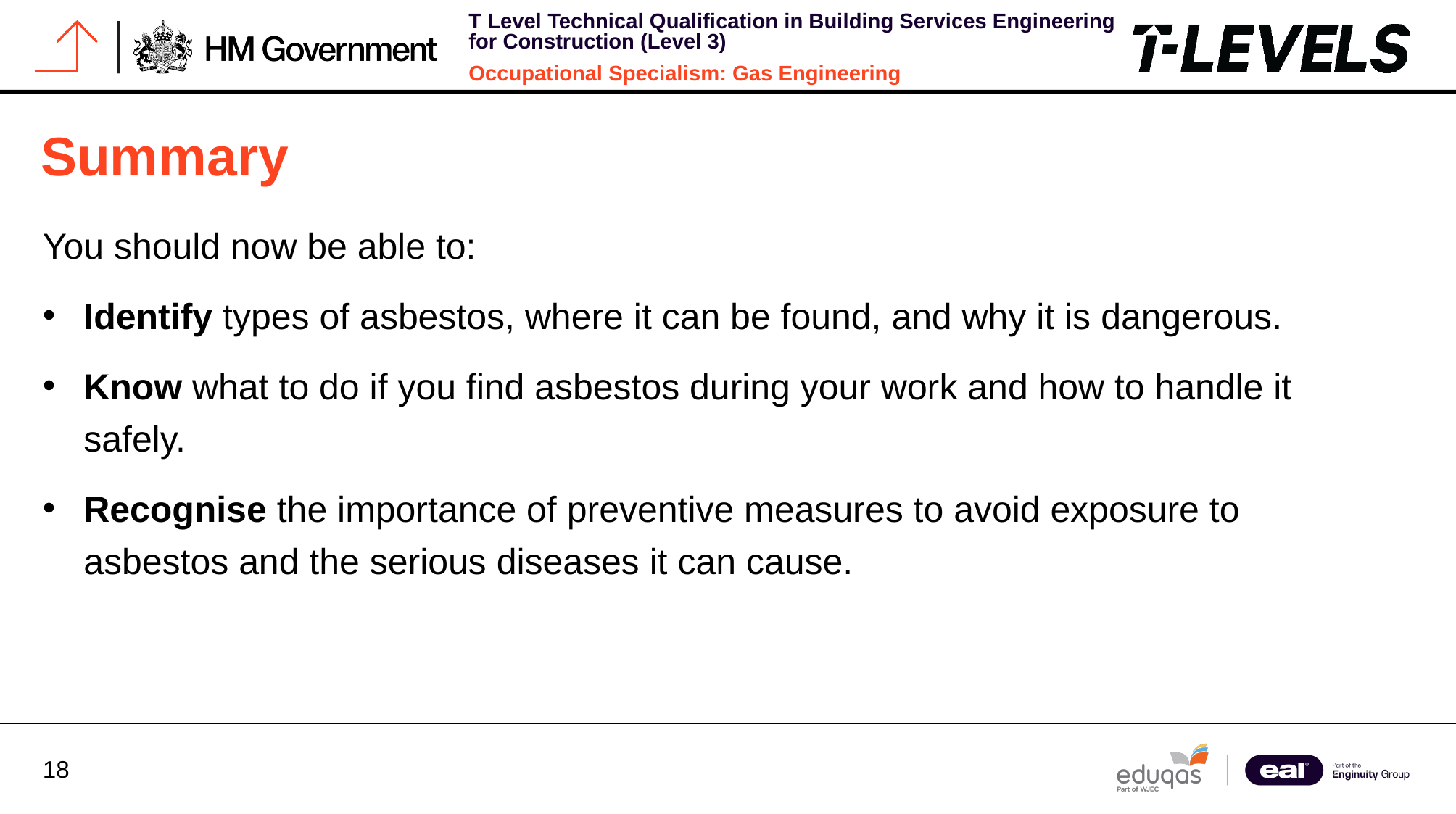

Summary
You should now be able to:
Identify types of asbestos, where it can be found, and why it is dangerous.
Know what to do if you find asbestos during your work and how to handle it safely.
Recognise the importance of preventive measures to avoid exposure to asbestos and the serious diseases it can cause.